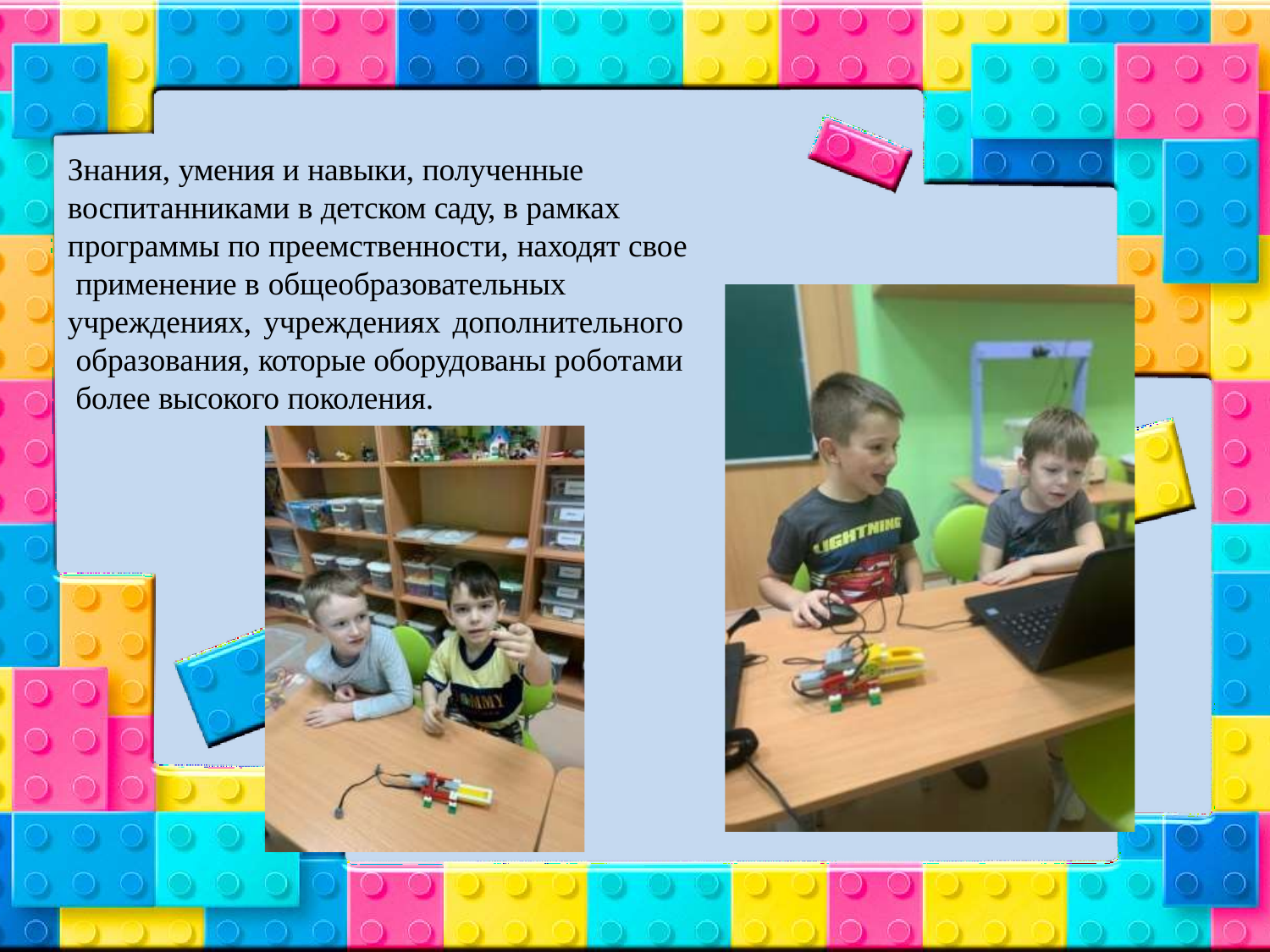

Знания, умения и навыки, полученные  воспитанниками в детском саду, в рамках  программы по преемственности, находят свое  применение в общеобразовательных
учреждениях, учреждениях дополнительного  образования, которые оборудованы роботами  более высокого поколения.